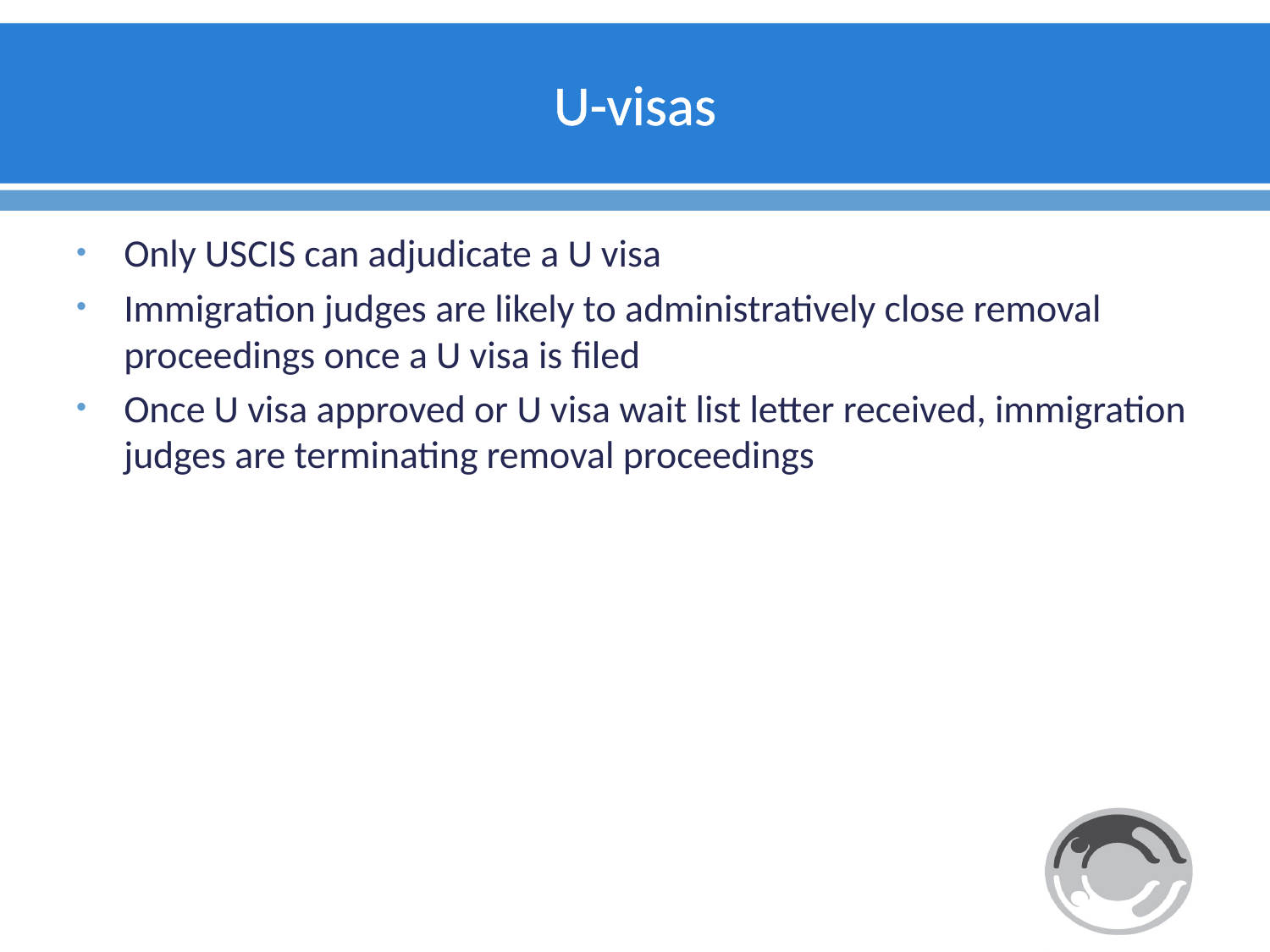

# U-visas
Only USCIS can adjudicate a U visa
Immigration judges are likely to administratively close removal proceedings once a U visa is filed
Once U visa approved or U visa wait list letter received, immigration judges are terminating removal proceedings